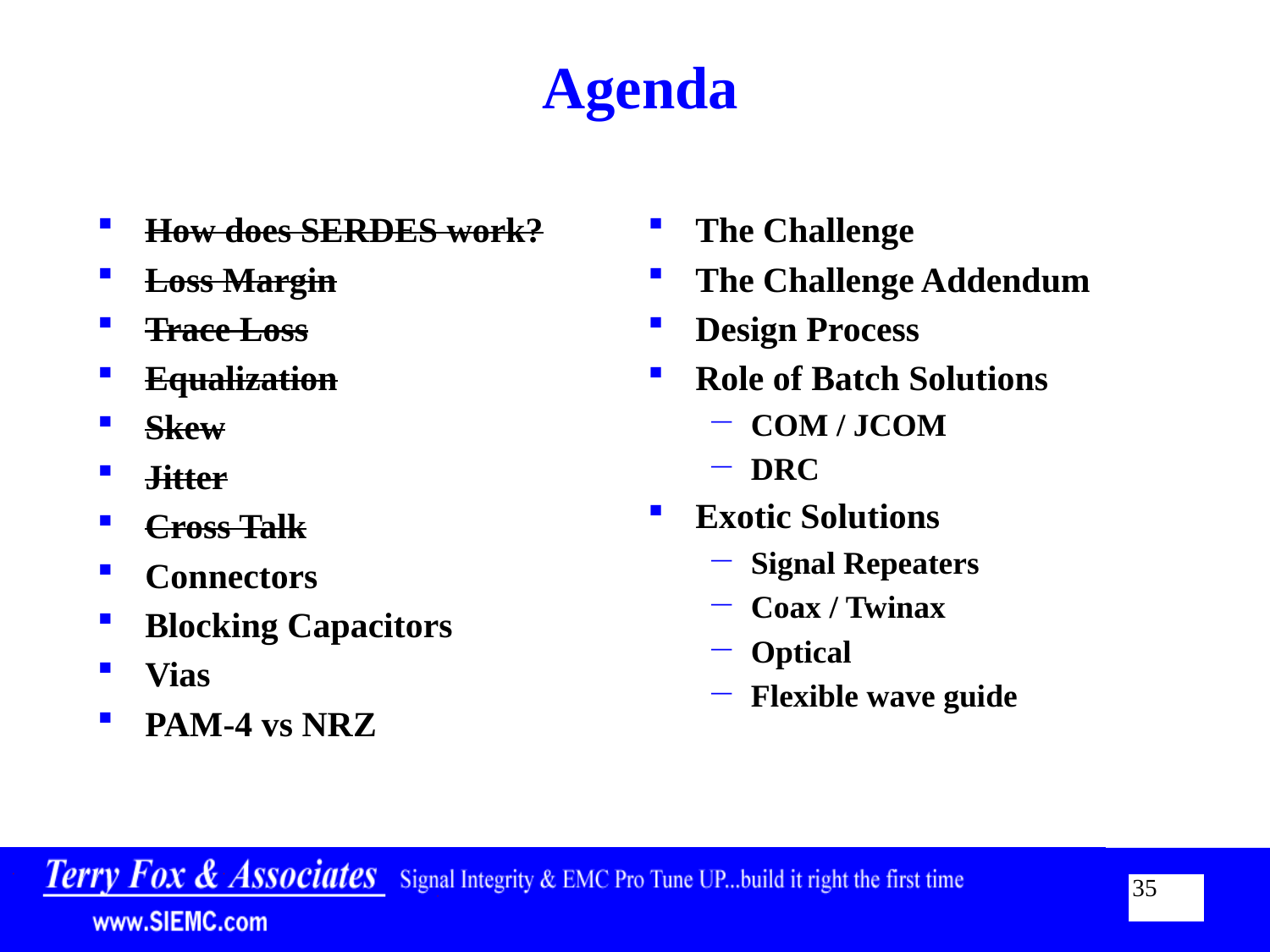

# Agenda
How does SERDES work?
Loss Margin
Trace Loss
Equalization
Skew
Jitter
Cross Talk
Connectors
Blocking Capacitors
Vias
PAM-4 vs NRZ

The Challenge
The Challenge Addendum
Design Process
Role of Batch Solutions
COM / JCOM
DRC
Exotic Solutions
Signal Repeaters
Coax / Twinax
Optical
Flexible wave guide
35